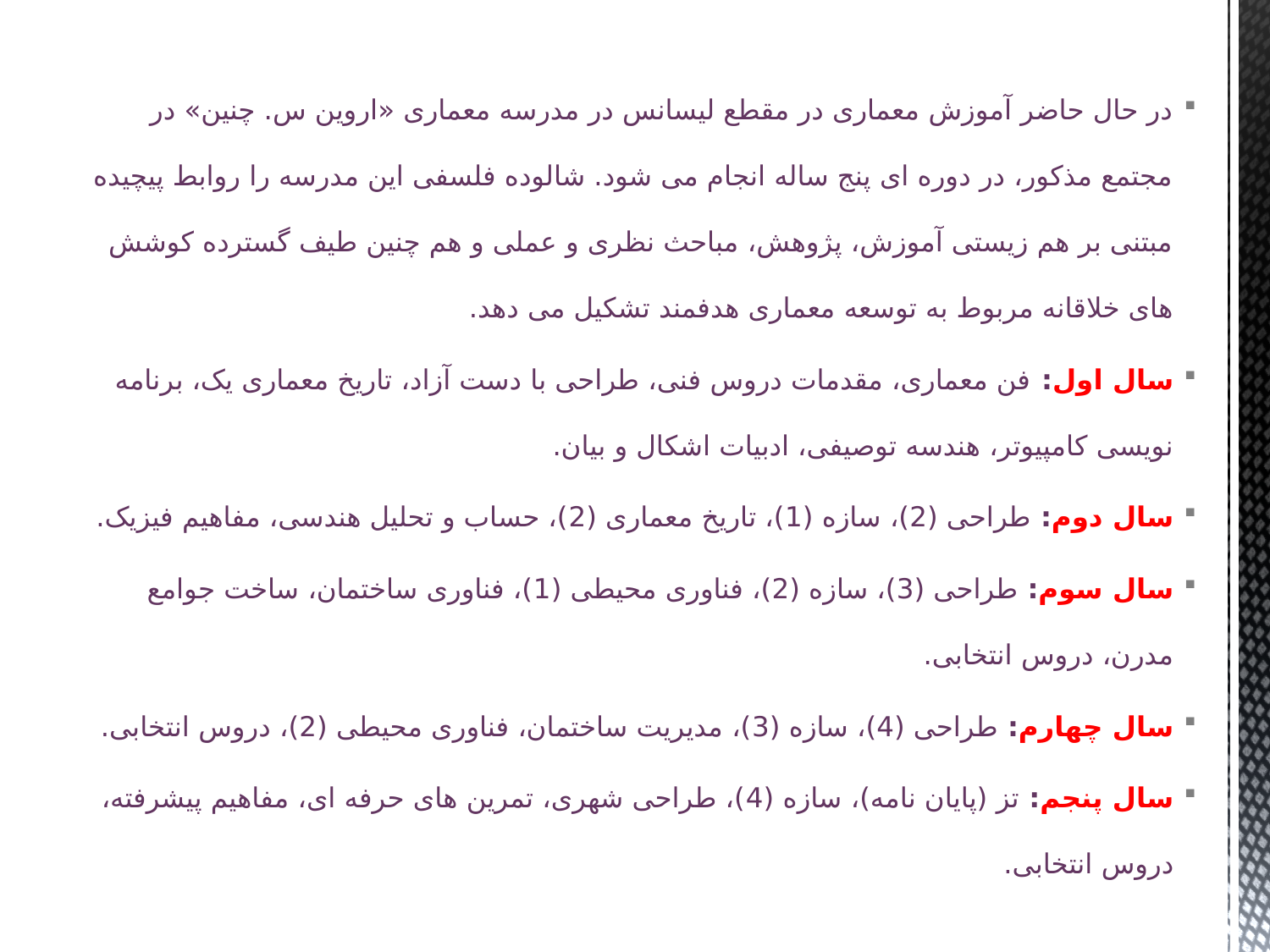

در حال حاضر آموزش معماری در مقطع لیسانس در مدرسه معماری «اروین س. چنین» در مجتمع مذکور، در دوره ای پنج ساله انجام می شود. شالوده فلسفی این مدرسه را روابط پیچیده مبتنی بر هم زیستی آموزش، پژوهش، مباحث نظری و عملی و هم چنین طیف گسترده کوشش های خلاقانه مربوط به توسعه معماری هدفمند تشکیل می دهد.
سال اول: فن معماری، مقدمات دروس فنی، طراحی با دست آزاد، تاریخ معماری یک، برنامه نویسی کامپیوتر، هندسه توصیفی، ادبیات اشکال و بیان.
سال دوم: طراحی (2)، سازه (1)، تاریخ معماری (2)، حساب و تحلیل هندسی، مفاهیم فیزیک.
سال سوم: طراحی (3)، سازه (2)، فناوری محیطی (1)، فناوری ساختمان، ساخت جوامع مدرن، دروس انتخابی.
سال چهارم: طراحی (4)، سازه (3)، مدیریت ساختمان، فناوری محیطی (2)، دروس انتخابی.
سال پنجم: تز (پایان نامه)، سازه (4)، طراحی شهری، تمرین های حرفه ای، مفاهیم پیشرفته، دروس انتخابی.